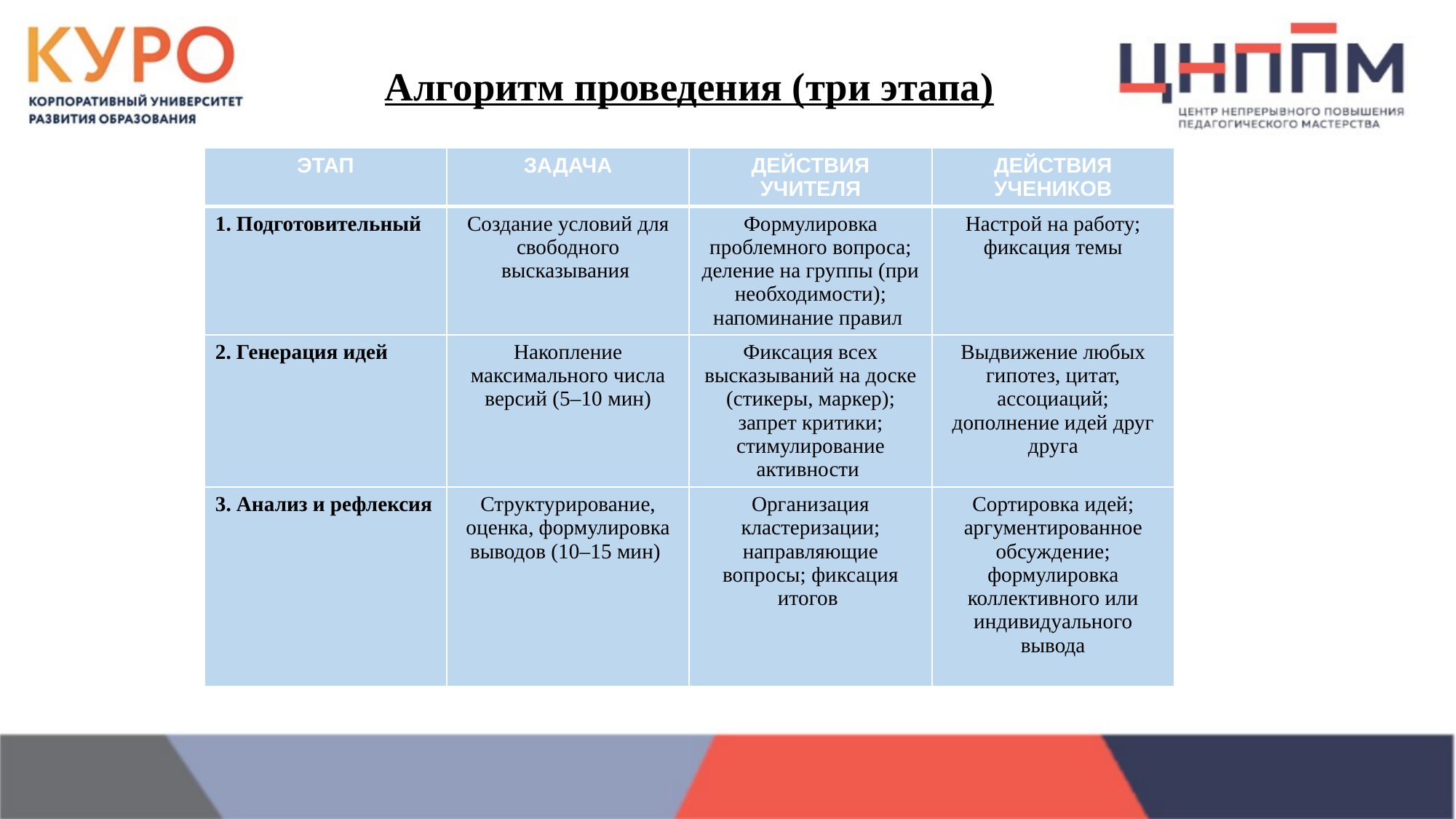

# Алгоритм проведения (три этапа)
| ЭТАП | ЗАДАЧА | ДЕЙСТВИЯ УЧИТЕЛЯ | ДЕЙСТВИЯ УЧЕНИКОВ |
| --- | --- | --- | --- |
| 1. Подготовительный | Создание условий для свободного высказывания | Формулировка проблемного вопроса; деление на группы (при необходимости); напоминание правил | Настрой на работу; фиксация темы |
| 2. Генерация идей | Накопление максимального числа версий (5–10 мин) | Фиксация всех высказываний на доске (стикеры, маркер); запрет критики; стимулирование активности | Выдвижение любых гипотез, цитат, ассоциаций; дополнение идей друг друга |
| 3. Анализ и рефлексия | Структурирование, оценка, формулировка выводов (10–15 мин) | Организация кластеризации; направляющие вопросы; фиксация итогов | Сортировка идей; аргументированное обсуждение; формулировка коллективного или индивидуального вывода |